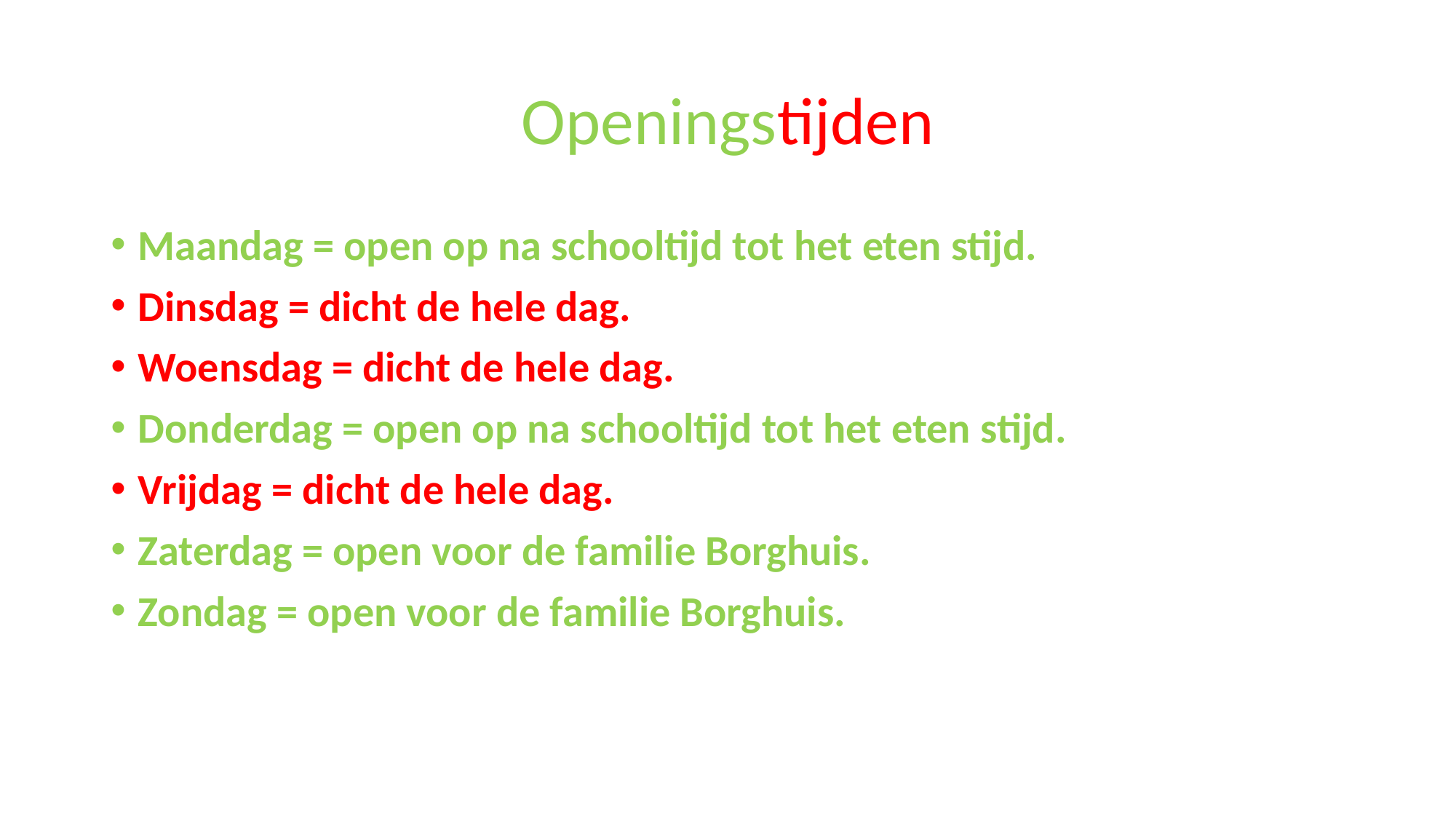

# Openingstijden
Maandag = open op na schooltijd tot het eten stijd.
Dinsdag = dicht de hele dag.
Woensdag = dicht de hele dag.
Donderdag = open op na schooltijd tot het eten stijd.
Vrijdag = dicht de hele dag.
Zaterdag = open voor de familie Borghuis.
Zondag = open voor de familie Borghuis.